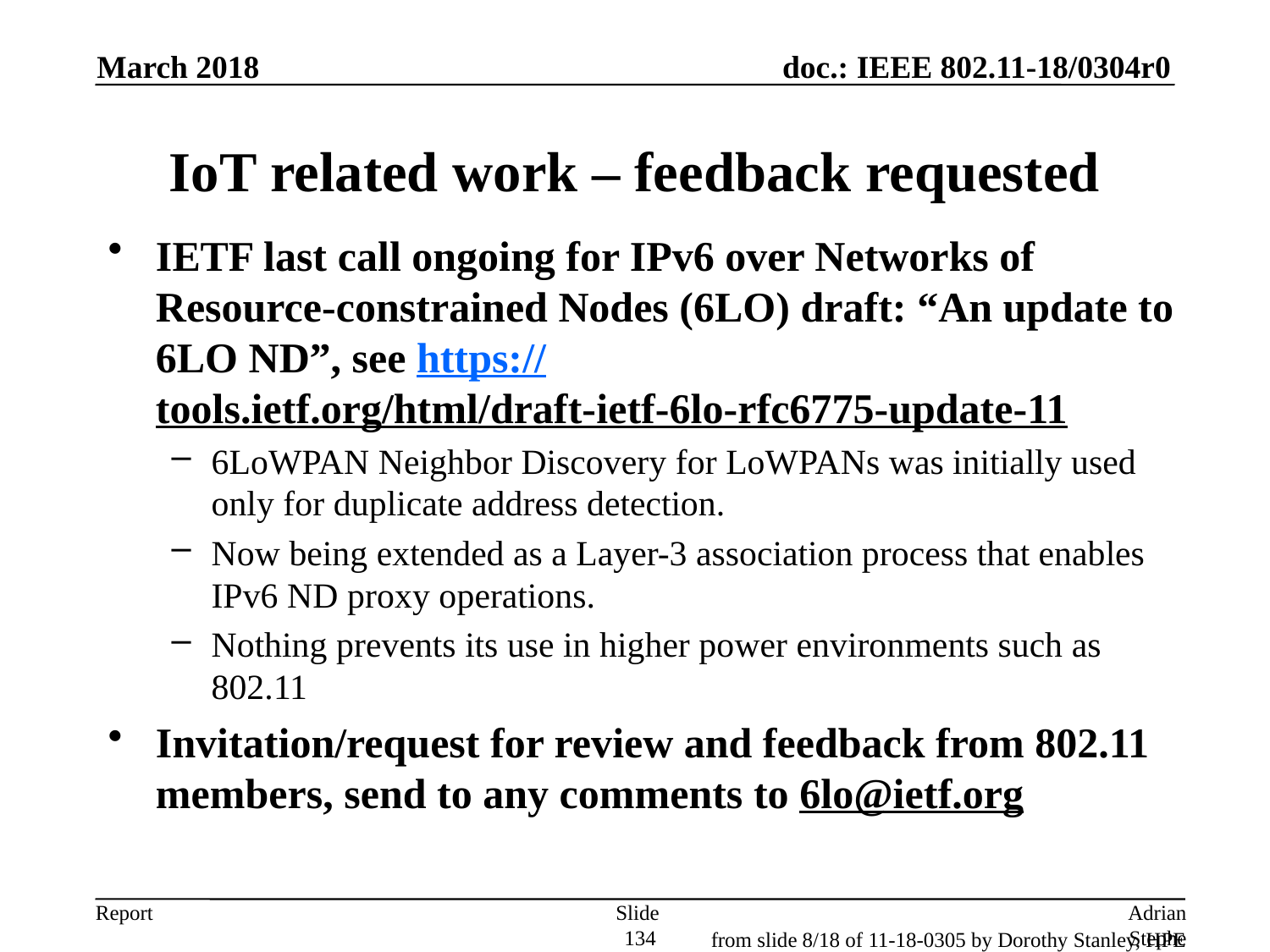

March 2018
# IoT related work – feedback requested
IETF last call ongoing for IPv6 over Networks of Resource-constrained Nodes (6LO) draft: “An update to 6LO ND”, see https://tools.ietf.org/html/draft-ietf-6lo-rfc6775-update-11
6LoWPAN Neighbor Discovery for LoWPANs was initially used only for duplicate address detection.
Now being extended as a Layer-3 association process that enables IPv6 ND proxy operations.
Nothing prevents its use in higher power environments such as 802.11
Invitation/request for review and feedback from 802.11 members, send to any comments to 6lo@ietf.org

Slide 134
Adrian Stephens, Intel Corporation
from slide 8/18 of 11-18-0305 by Dorothy Stanley, HPE